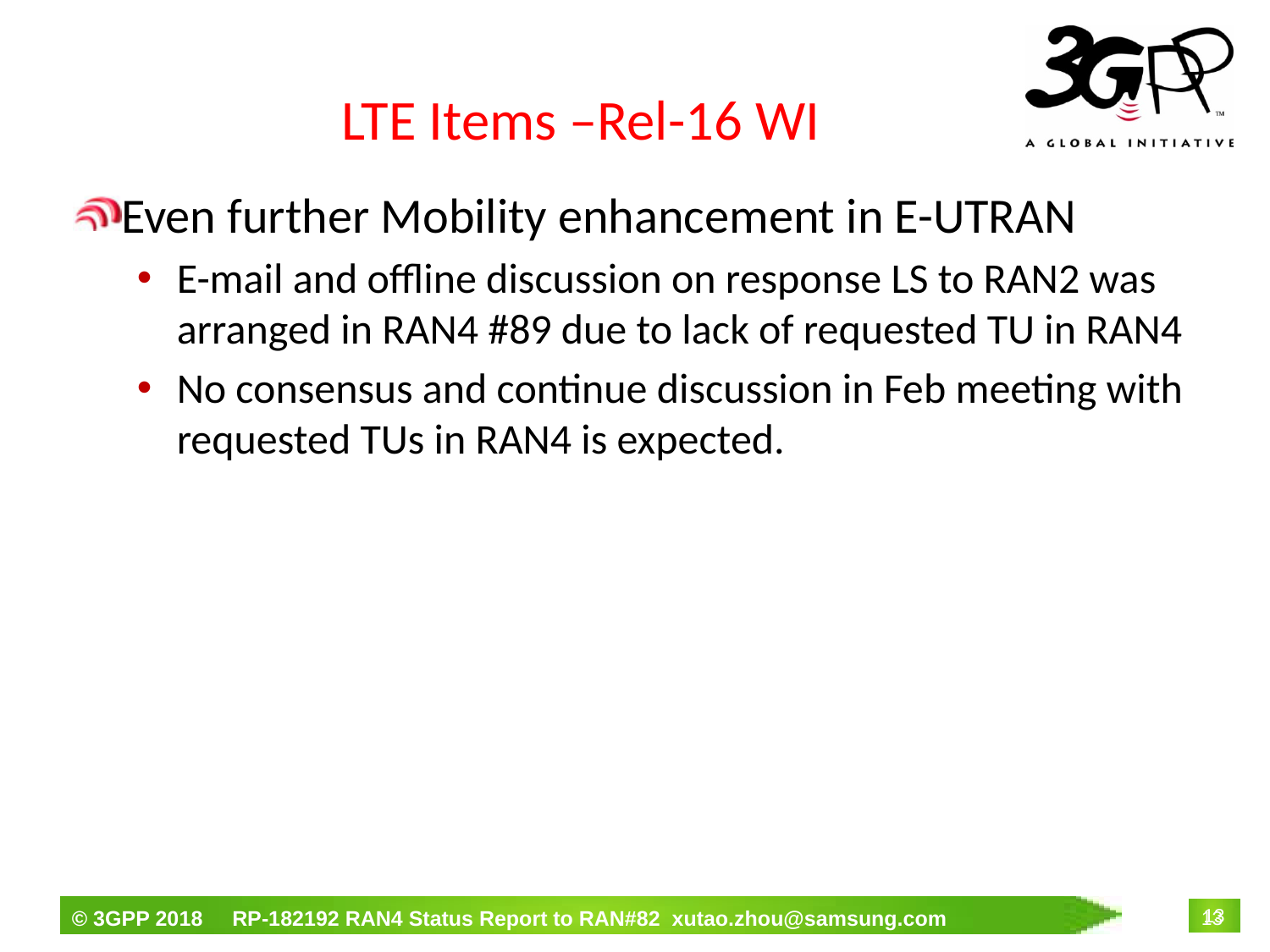

# LTE Items –Rel-16 WI
Even further Mobility enhancement in E-UTRAN
E-mail and offline discussion on response LS to RAN2 was arranged in RAN4 #89 due to lack of requested TU in RAN4
No consensus and continue discussion in Feb meeting with requested TUs in RAN4 is expected.

13